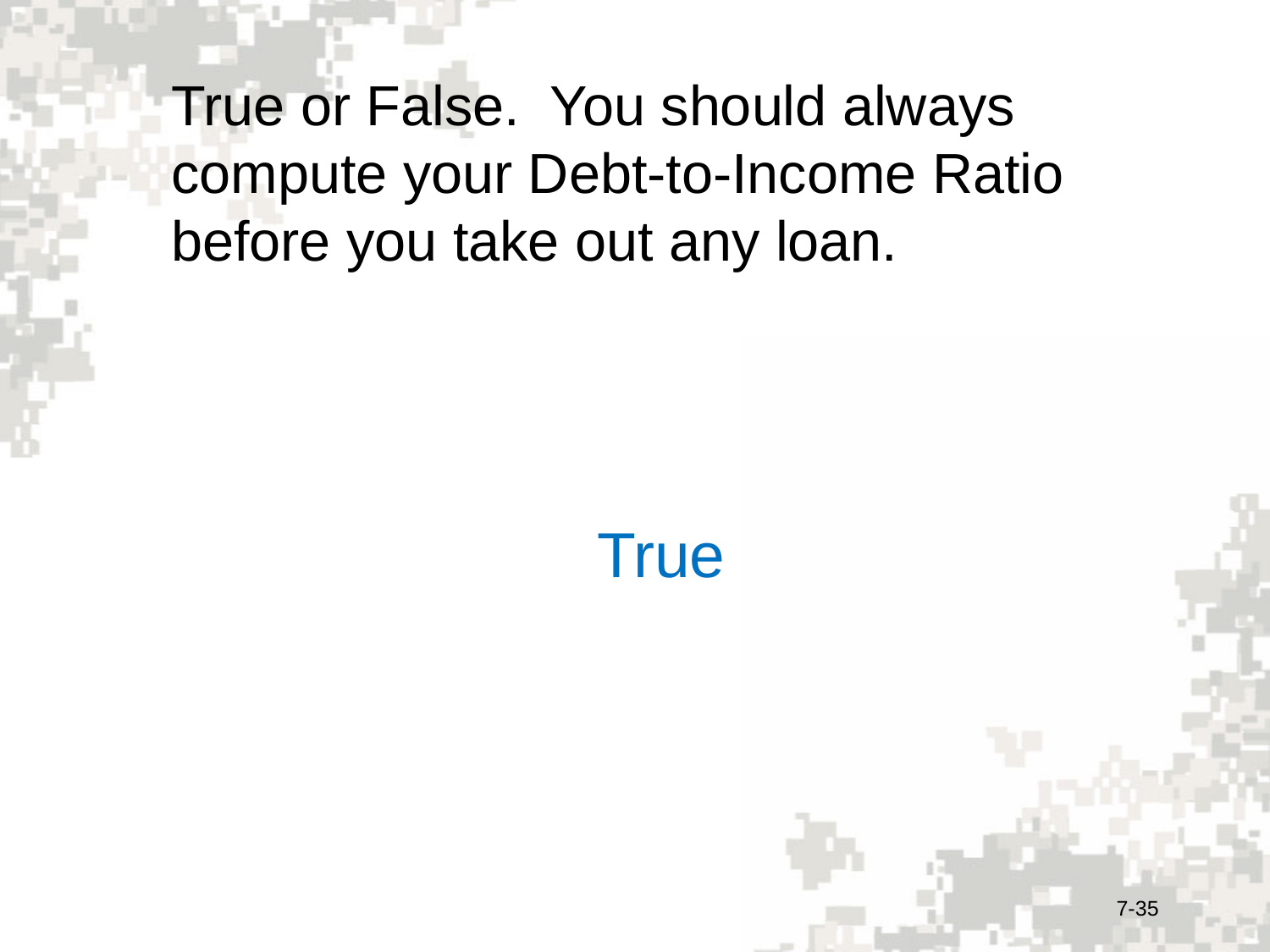

True or False.  You should always compute your Debt-to-Income Ratio before you take out any loan.
True
7-35